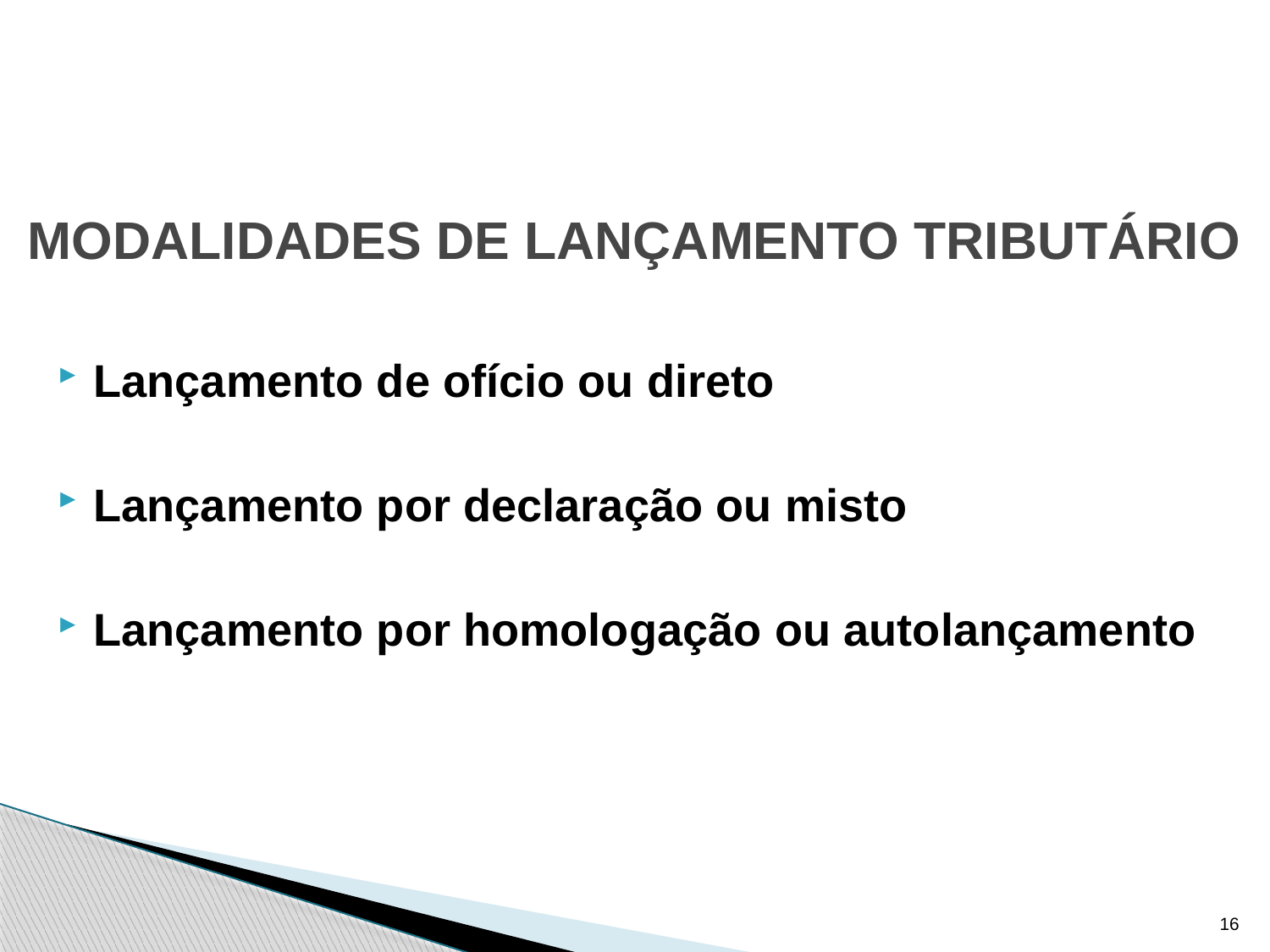

# MODALIDADES DE LANÇAMENTO TRIBUTÁRIO
Lançamento de ofício ou direto
Lançamento por declaração ou misto
Lançamento por homologação ou autolançamento

16